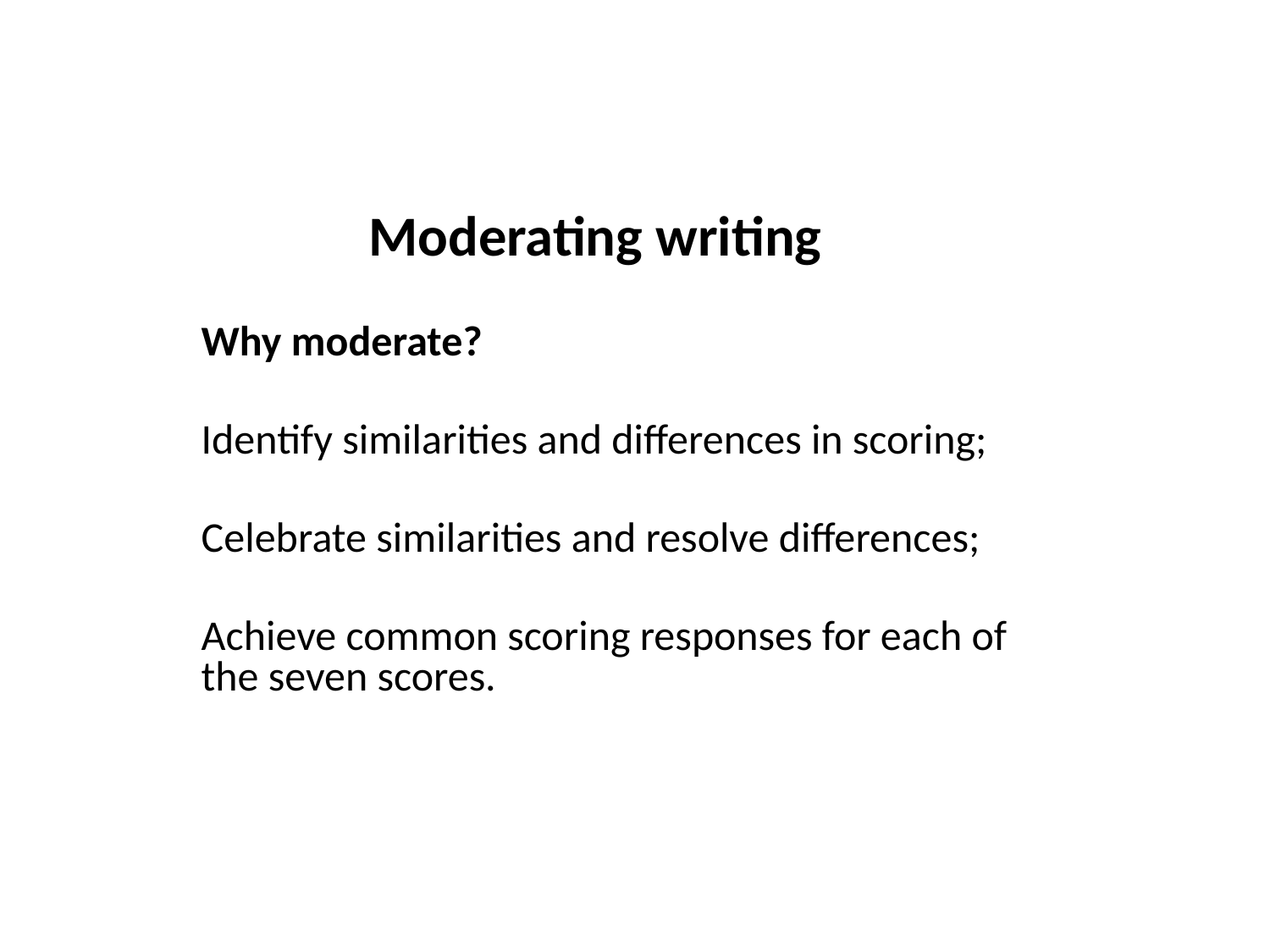

# Moderating writing
Why moderate?

Identify similarities and differences in scoring;

Celebrate similarities and resolve differences;

Achieve common scoring responses for each of the seven scores.